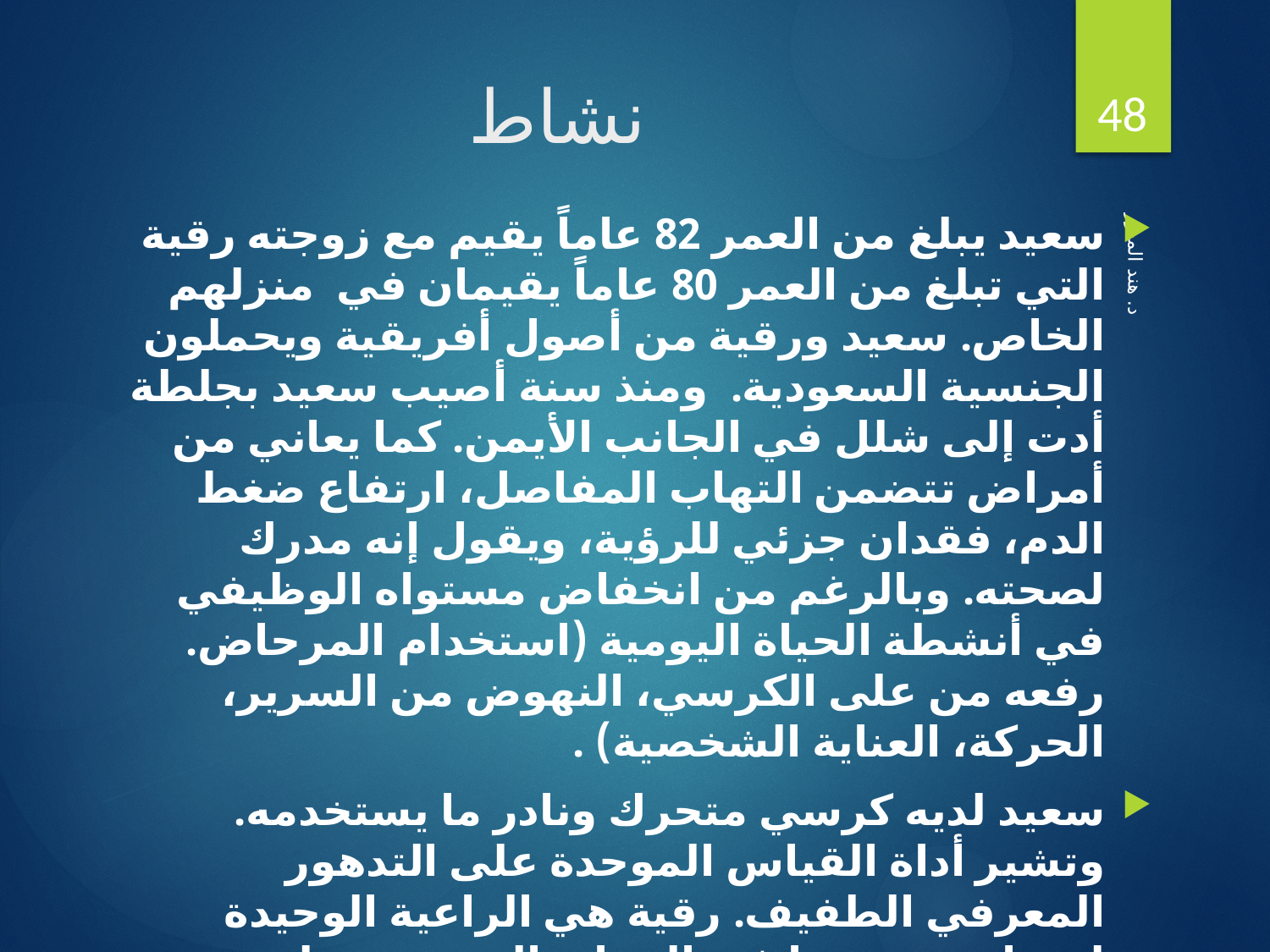

48
# نشاط
سعيد يبلغ من العمر 82 عاماً يقيم مع زوجته رقية التي تبلغ من العمر 80 عاماً يقيمان في  منزلهم الخاص. سعيد ورقية من أصول أفريقية ويحملون الجنسية السعودية.  ومنذ سنة أصيب سعيد بجلطة أدت إلى شلل في الجانب الأيمن. كما يعاني من أمراض تتضمن التهاب المفاصل، ارتفاع ضغط الدم، فقدان جزئي للرؤية، ويقول إنه مدرك لصحته. وبالرغم من انخفاض مستواه الوظيفي في أنشطة الحياة اليومية (استخدام المرحاض. رفعه من على الكرسي، النهوض من السرير، الحركة، العناية الشخصية) .
سعيد لديه كرسي متحرك ونادر ما يستخدمه. وتشير أداة القياس الموحدة على التدهور المعرفي الطفيف. رقية هي الراعية الوحيدة  لمساعدة زوجها في الرعاية الشخصية،. لديهم ابنين يعيشون ايضا في مكان يقدم المساعدة خاصة إصلاح المنازل والترتيبات المالية.
د. هند الميزر